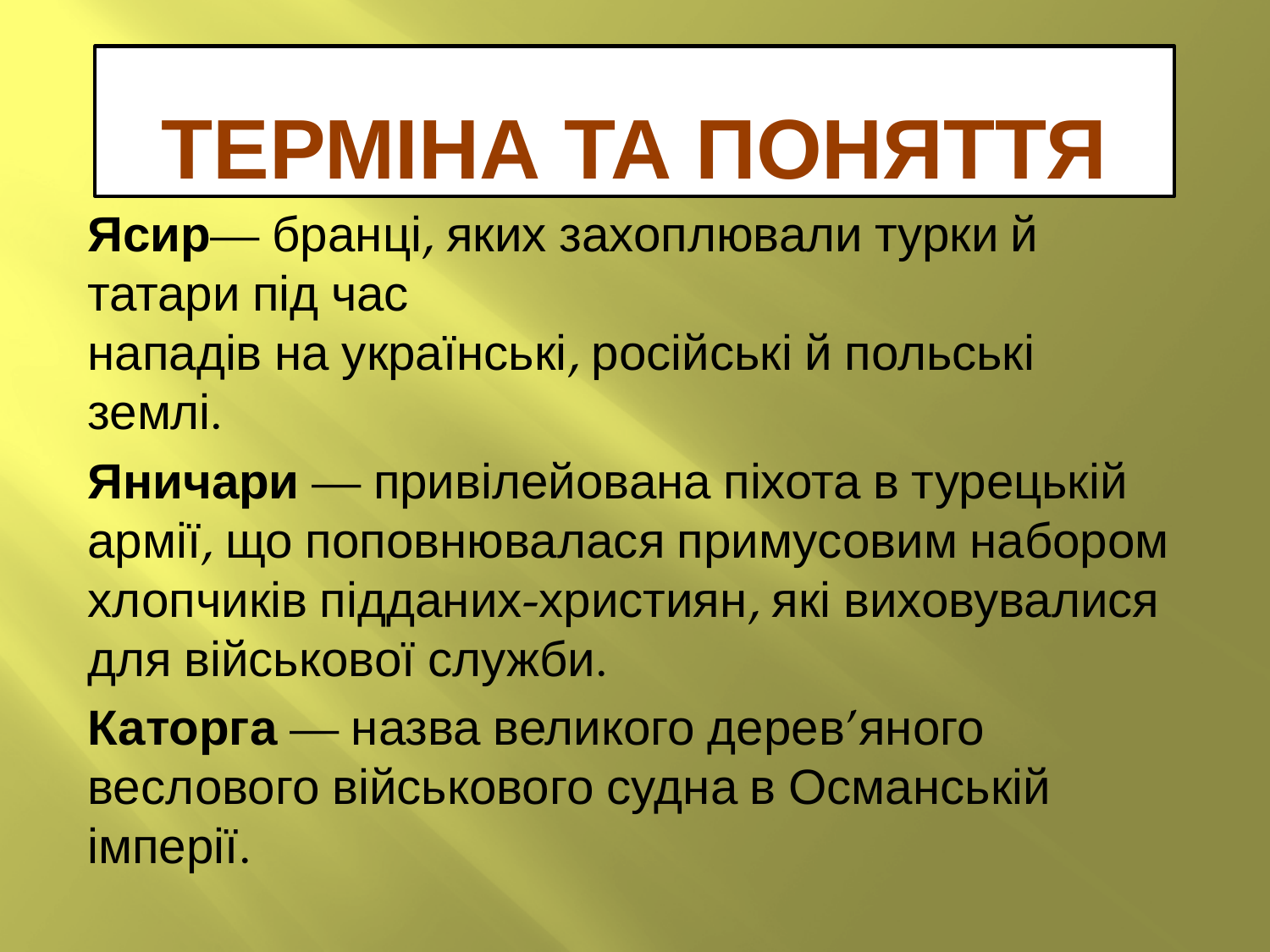

# ТЕРМІНА ТА ПОНЯТТЯ
Ясир— бранці, яких захоплювали турки й татари під час
нападів на українські, російські й польські землі.
Яничари — привілейована піхота в турецькій армії, що поповнювалася примусовим набором хлопчиків підданих-християн, які виховувалися для військової служби.
Каторга — назва великого дерев’яного веслового військового судна в Османській імперії.